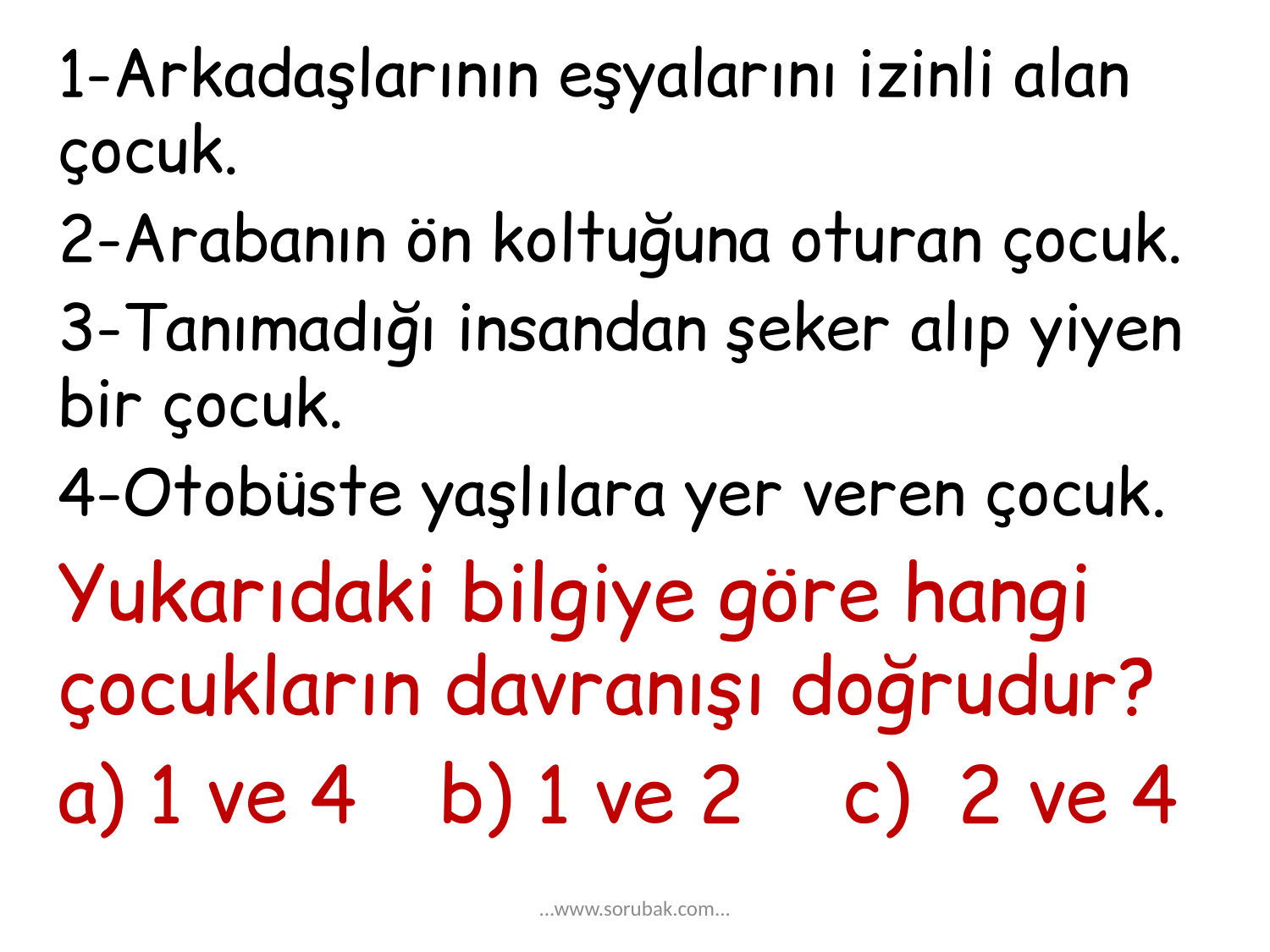

1-Arkadaşlarının eşyalarını izinli alan çocuk.
2-Arabanın ön koltuğuna oturan çocuk.
3-Tanımadığı insandan şeker alıp yiyen bir çocuk.
4-Otobüste yaşlılara yer veren çocuk.
Yukarıdaki bilgiye göre hangi çocukların davranışı doğrudur?
a) 1 ve 4  	b) 1 ve 2	 c)  2 ve 4
...www.sorubak.com...